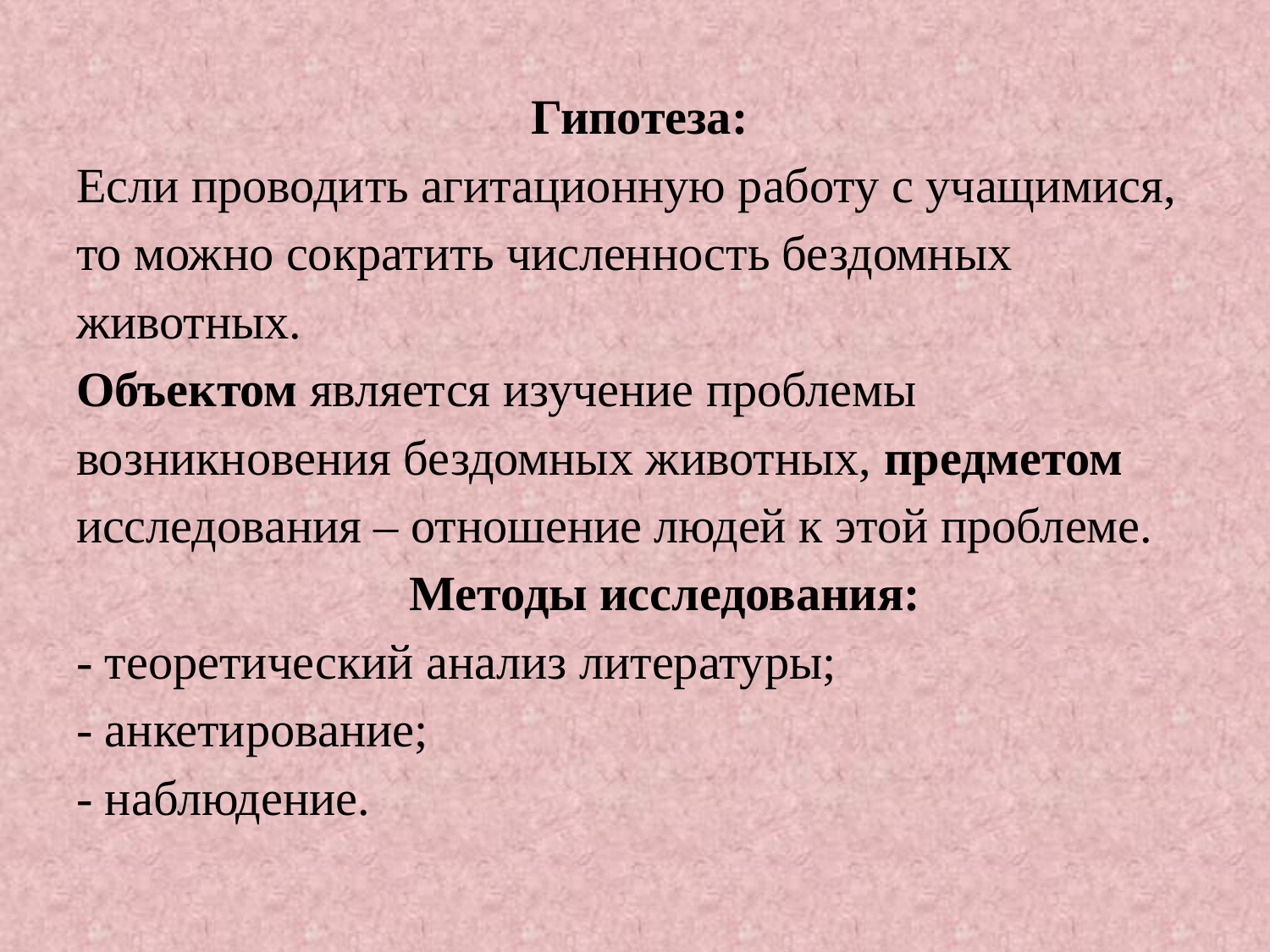

# Гипотеза: Если проводить агитационную работу с учащимися, то можно сократить численность бездомных животных. Объектом является изучение проблемы возникновения бездомных животных, предметом  исследования – отношение людей к этой проблеме. Методы исследования: - теоретический анализ литературы; - анкетирование; - наблюдение.